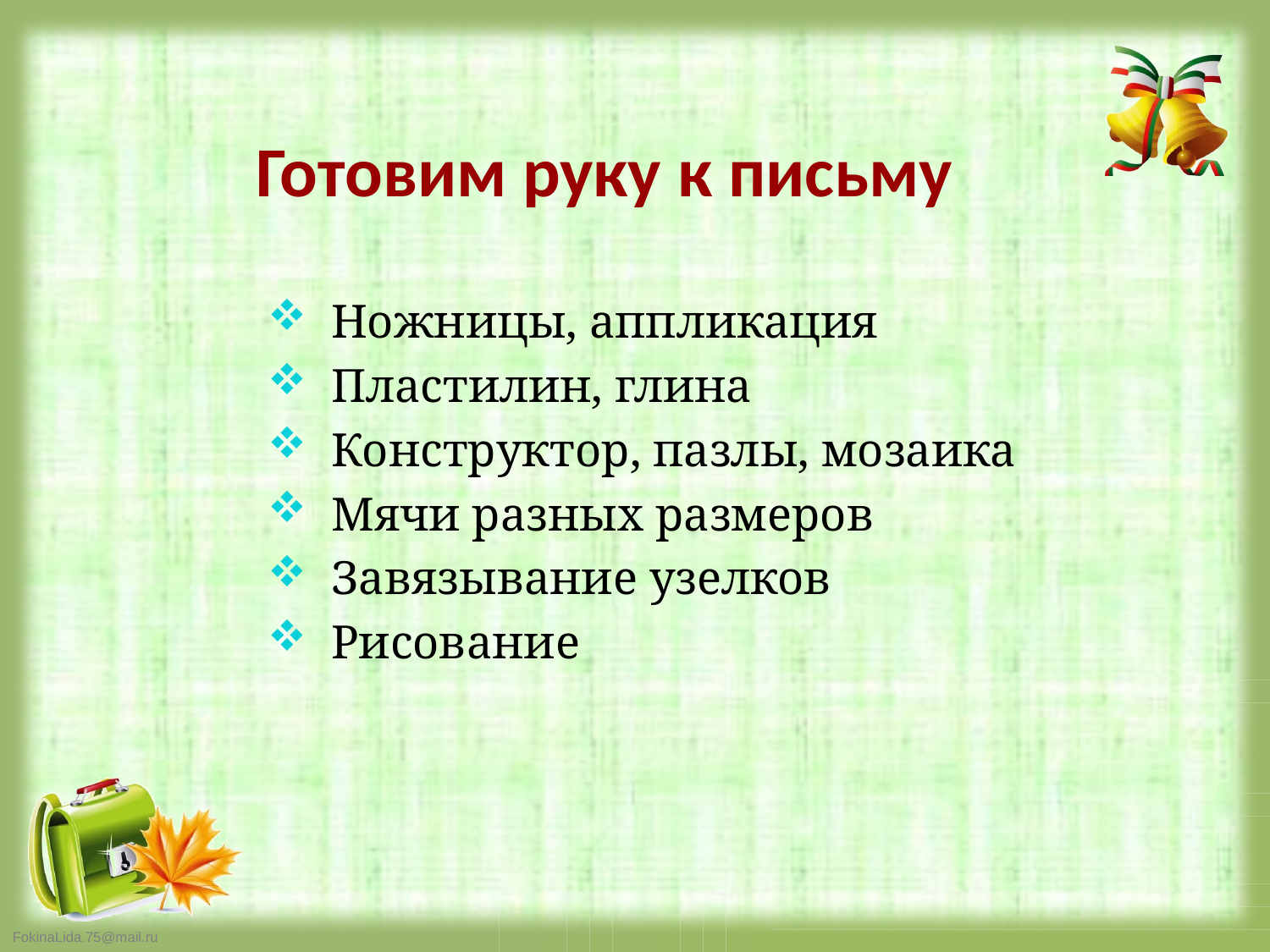

# Готовим руку к письму
Ножницы, аппликация
Пластилин, глина
Конструктор, пазлы, мозаика
Мячи разных размеров
Завязывание узелков
Рисование